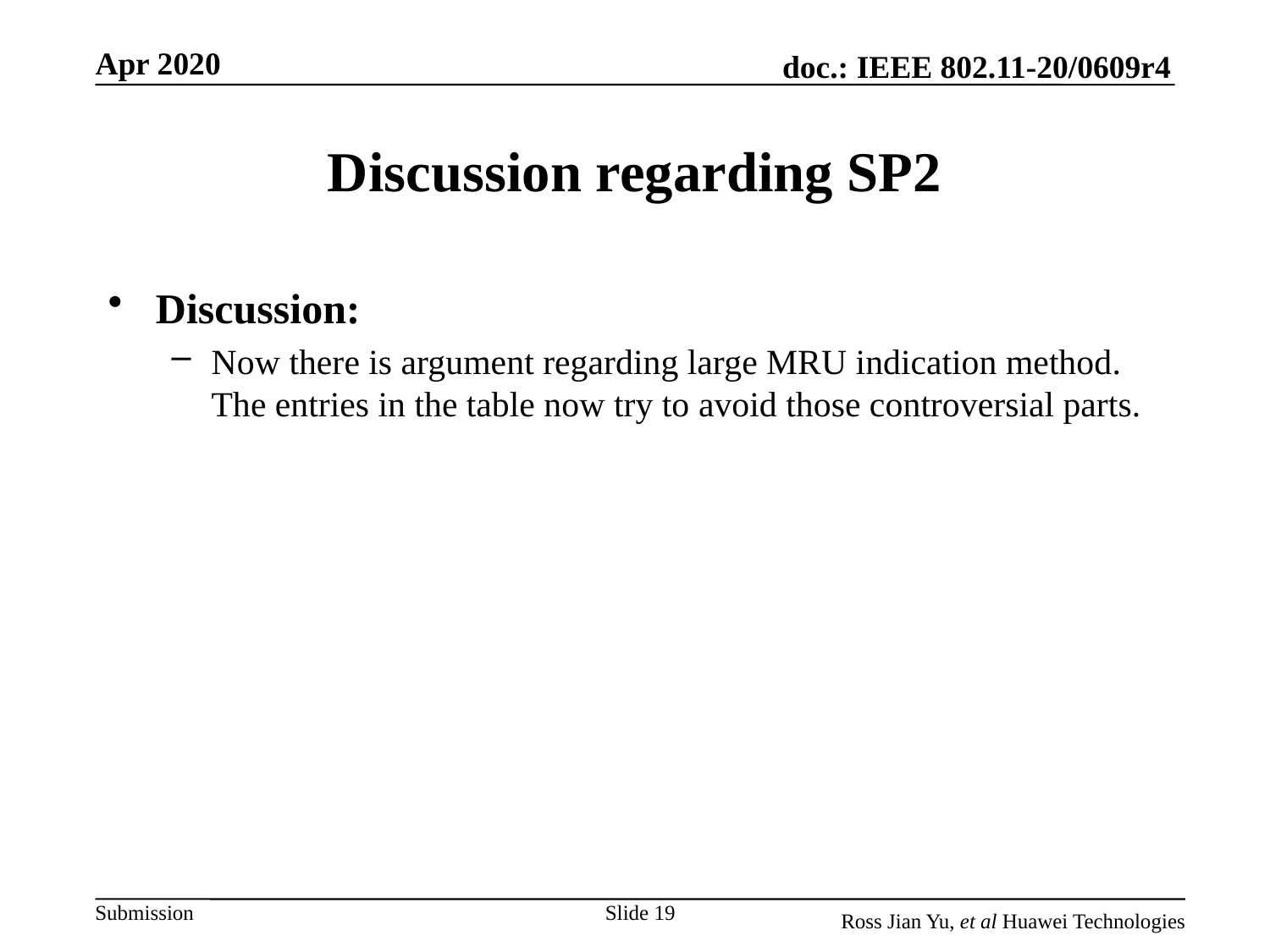

# Discussion regarding SP2
Discussion:
Now there is argument regarding large MRU indication method. The entries in the table now try to avoid those controversial parts.
Slide 19